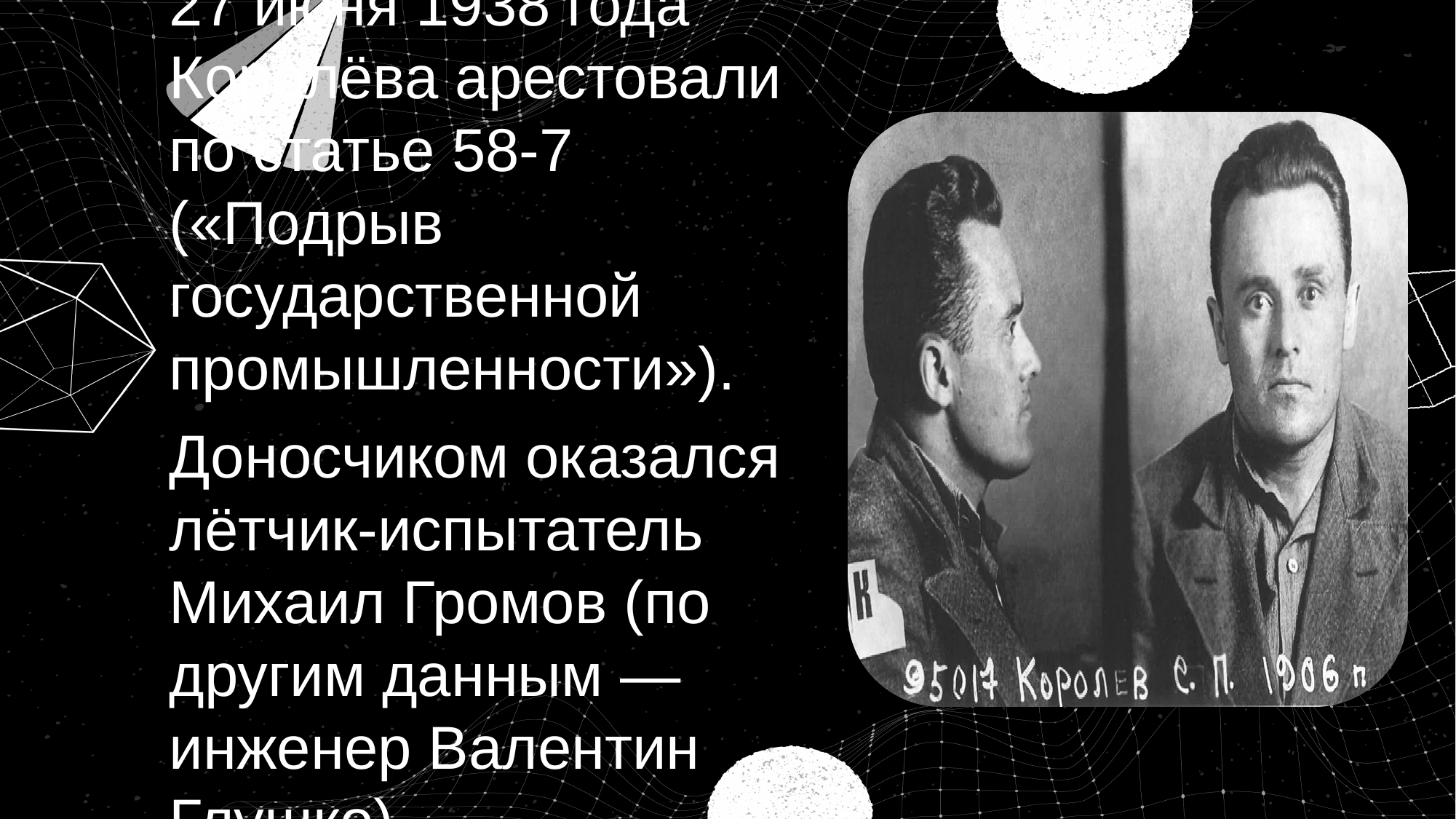

27 июня 1938 года Королёва арестовали по статье 58-7 («Подрыв государственной промышленности»).
Доносчиком оказался лётчик-испытатель Михаил Громов (по другим данным — инженер Валентин Глушко).